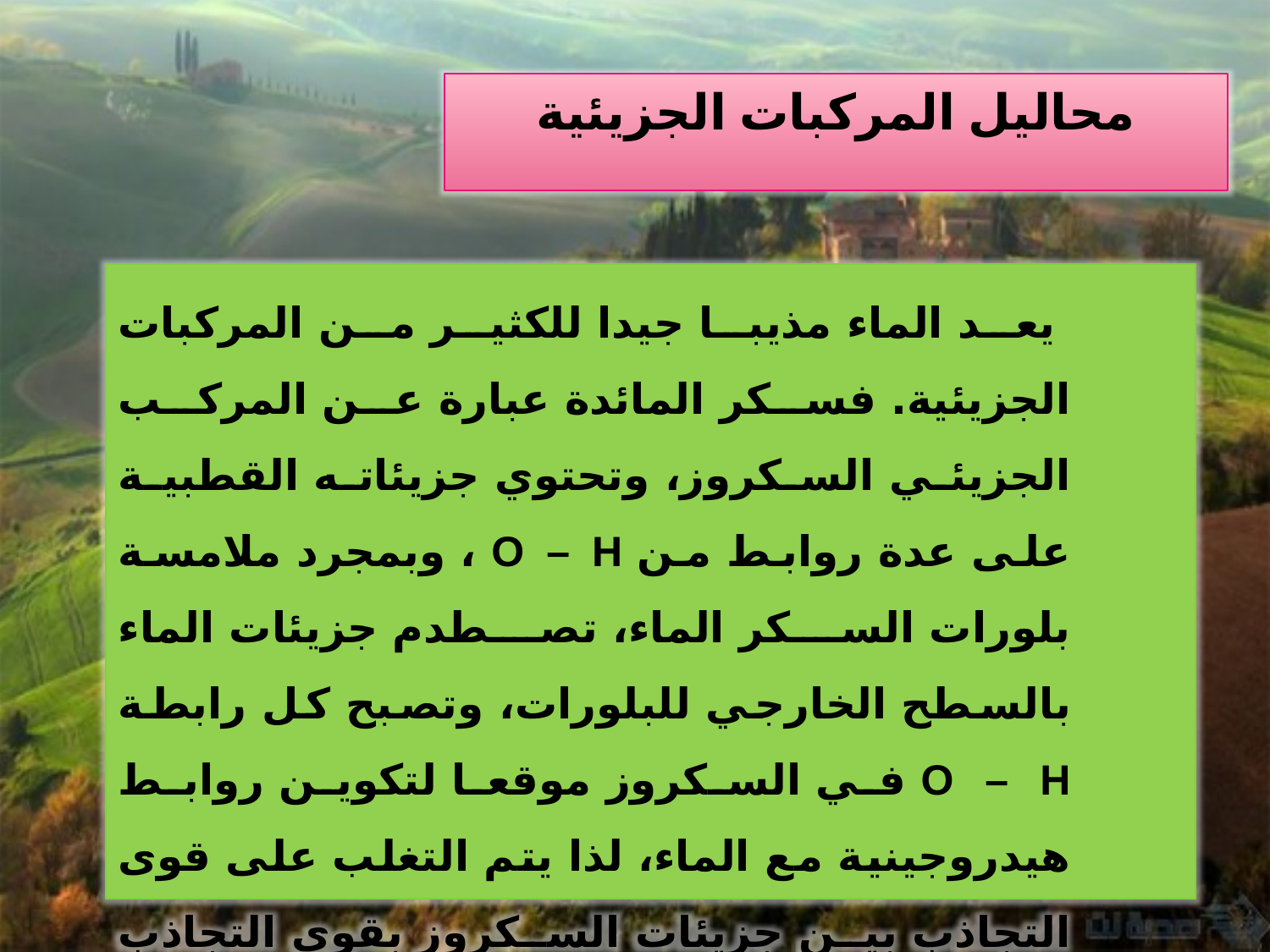

محاليل المركبات الجزيئية
        يعد الماء مذيبا جيدا للكثير من المركبات الجزيئية. فسكر المائدة عبارة عن المركب الجزيئي السكروز، وتحتوي جزيئاته القطبية على عدة روابط من O – H ، وبمجرد ملامسة بلورات السكر الماء، تصطدم جزيئات الماء بالسطح الخارجي للبلورات، وتصبح كل رابطة O – H في السكروز موقعا لتكوين روابط هيدروجينية مع الماء، لذا يتم التغلب على قوى التجاذب بين جزيئات السكروز بقوى التجاذب التي تتكون بين جزيئاته وجزيئات الماء القطبية، فتترك جزيئات السكروز البلورة، وتصبح ذائبة في الماء.